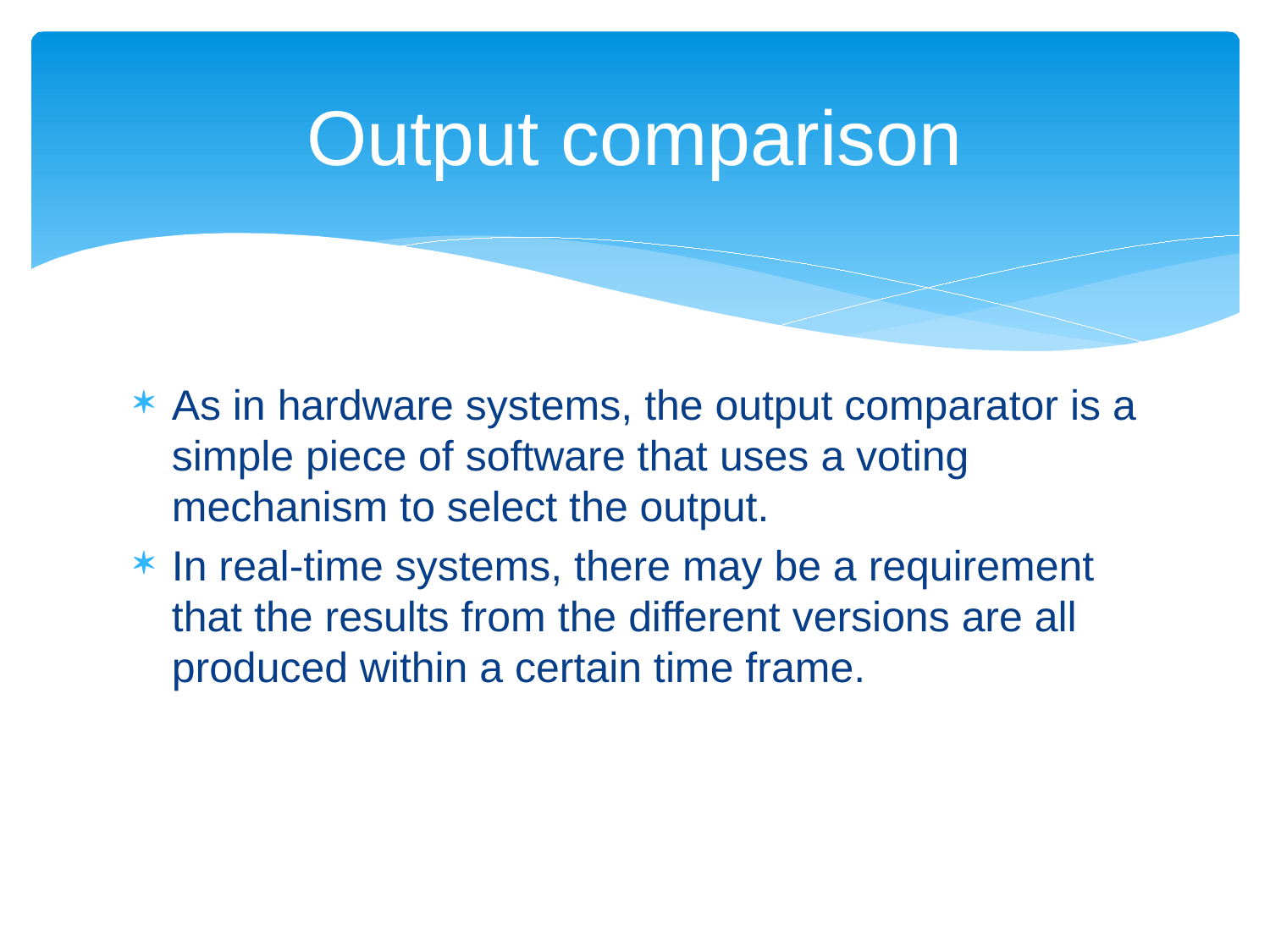

# Output comparison
As in hardware systems, the output comparator is a simple piece of software that uses a voting mechanism to select the output.
In real-time systems, there may be a requirement that the results from the different versions are all produced within a certain time frame.